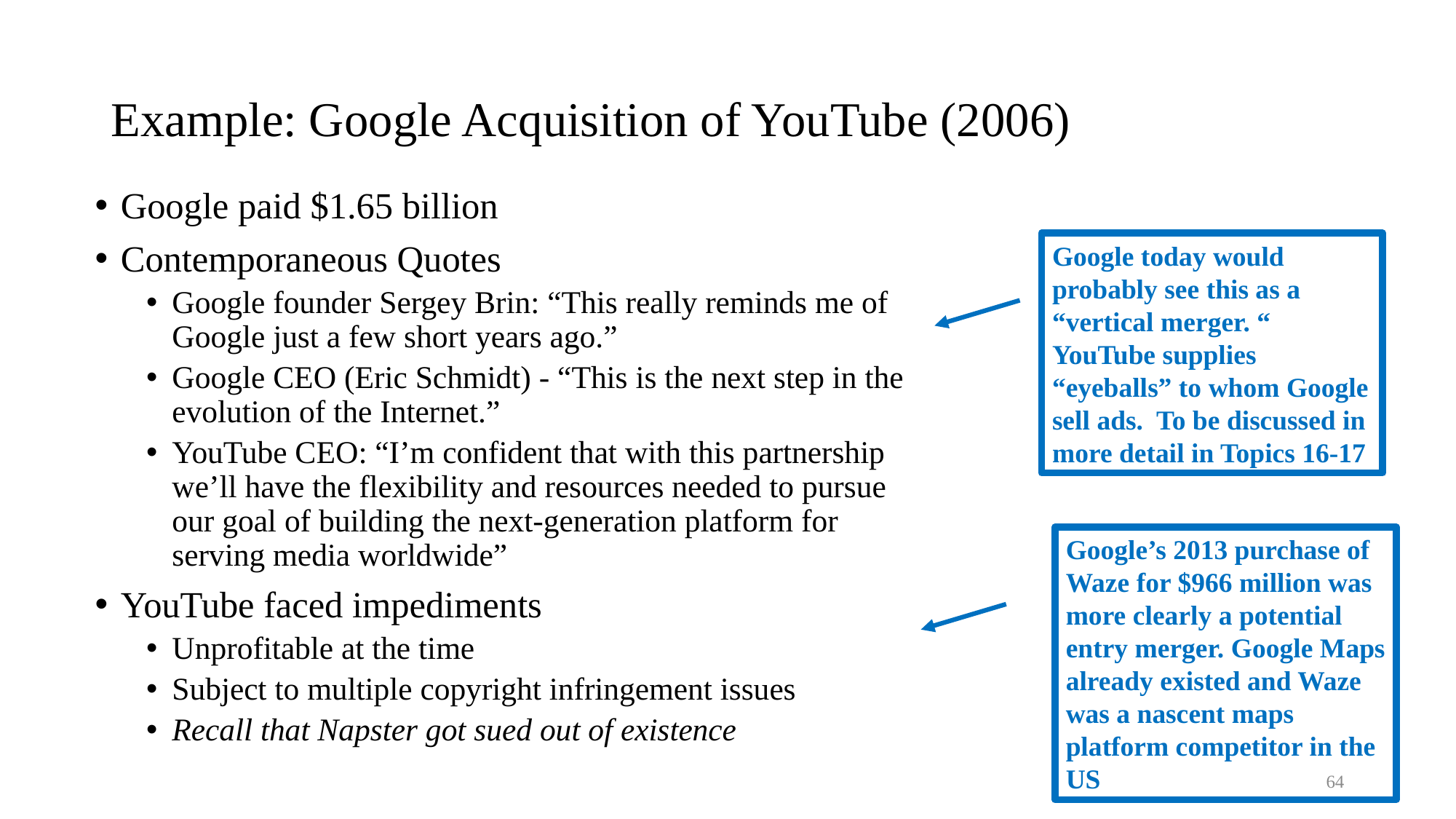

# Example: Google Acquisition of YouTube (2006)
Google paid $1.65 billion
Contemporaneous Quotes
Google founder Sergey Brin: “This really reminds me of Google just a few short years ago.”
Google CEO (Eric Schmidt) - “This is the next step in the evolution of the Internet.”
YouTube CEO: “I’m confident that with this partnership we’ll have the flexibility and resources needed to pursue our goal of building the next-generation platform for serving media worldwide”
YouTube faced impediments
Unprofitable at the time
Subject to multiple copyright infringement issues
Recall that Napster got sued out of existence

Google today would probably see this as a “vertical merger. “ YouTube supplies “eyeballs” to whom Google sell ads.  To be discussed in more detail in Topics 16-17
Google’s 2013 purchase of Waze for $966 million was more clearly a potential entry merger. Google Maps already existed and Waze was a nascent maps platform competitor in the US
64